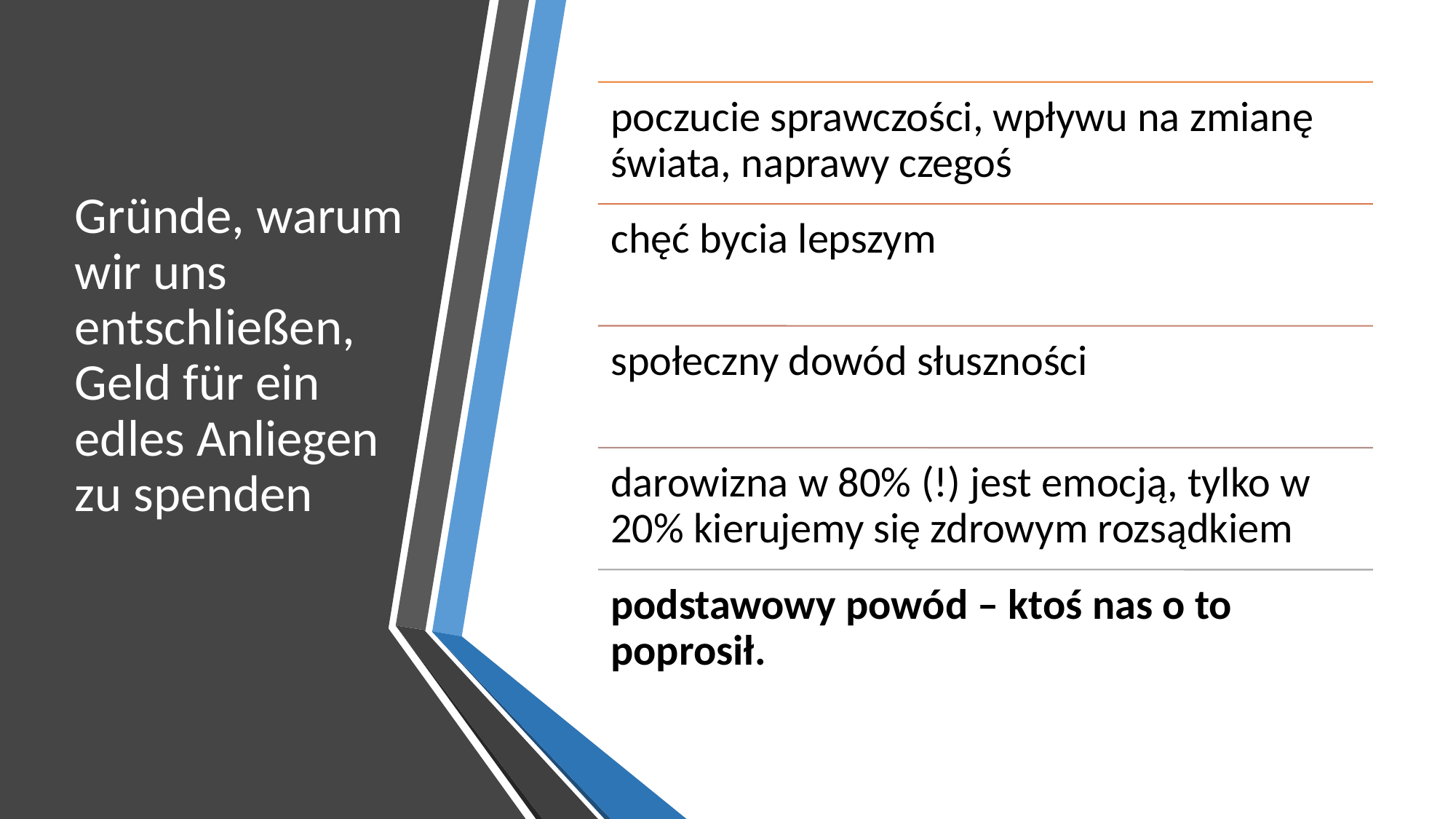

# Gründe, warum wir uns entschließen, Geld für ein edles Anliegen zu spenden
poczucie sprawczości, wpływu na zmianę świata, naprawy czegoś
chęć bycia lepszym
społeczny dowód słuszności
darowizna w 80% (!) jest emocją, tylko w 20% kierujemy się zdrowym rozsądkiem
podstawowy powód – ktoś nas o to poprosił.